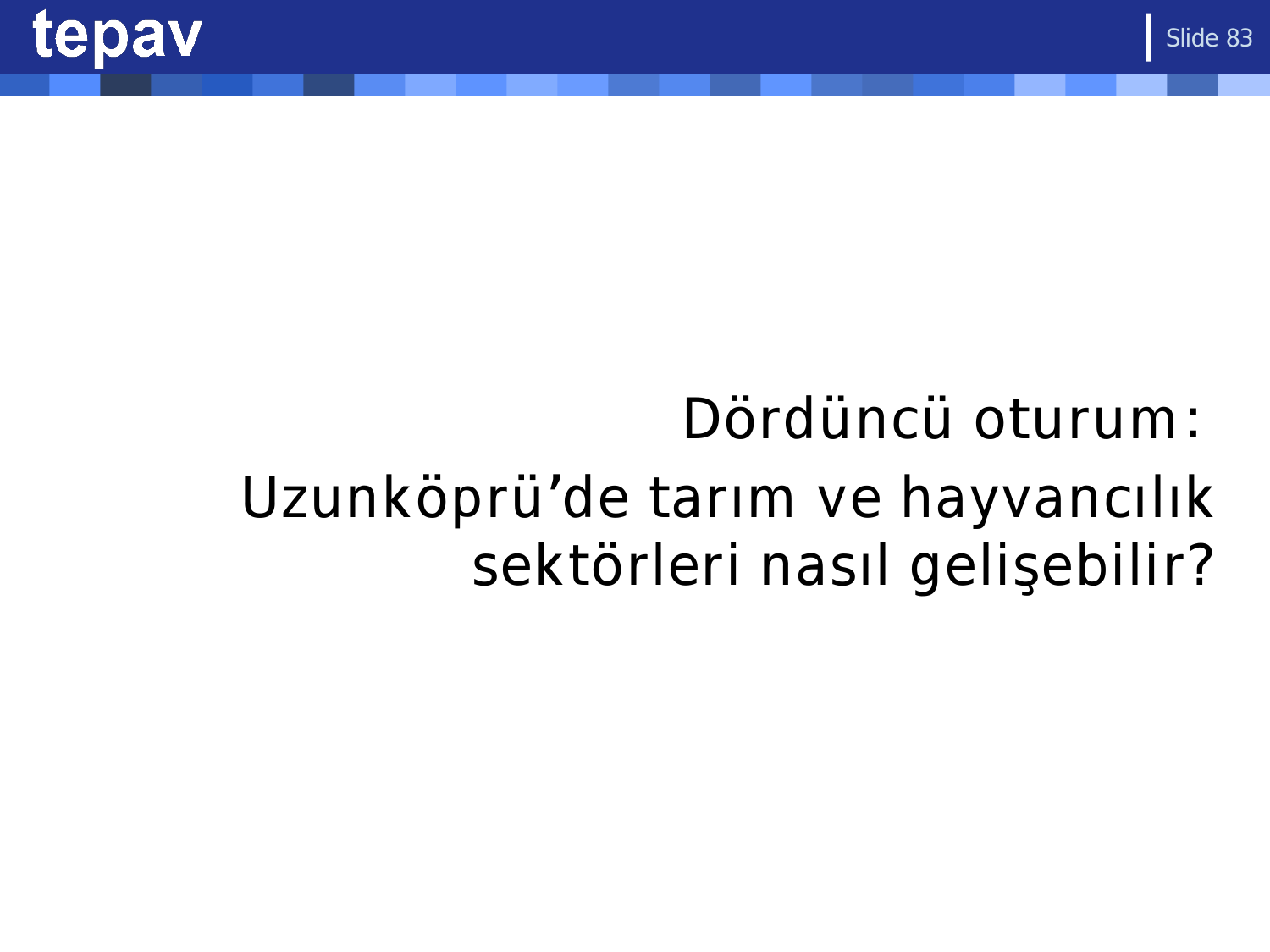

83
Dördüncü oturum:
Uzunköprü’de tarım ve hayvancılık sektörleri nasıl gelişebilir?